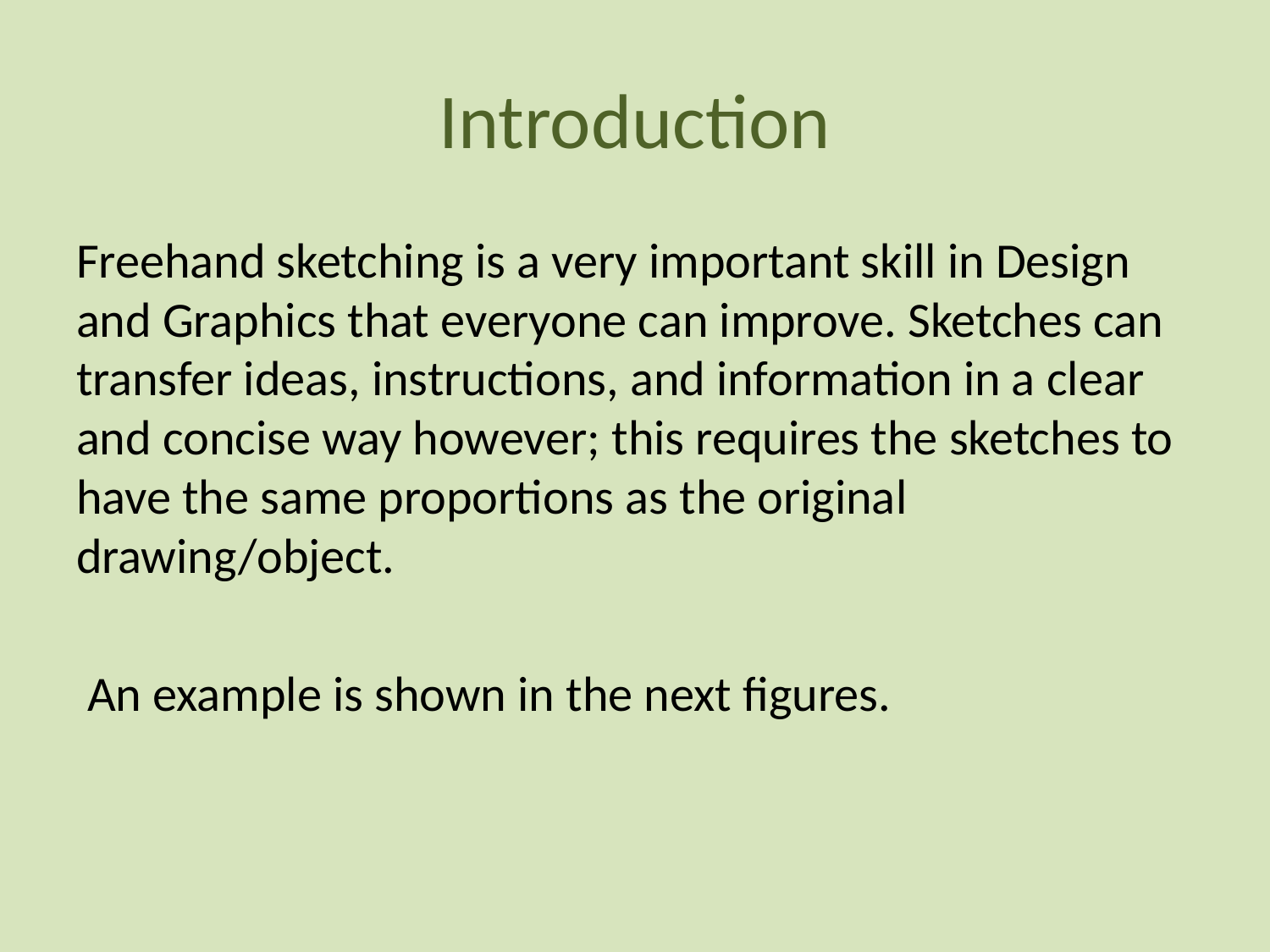

# Introduction
Freehand sketching is a very important skill in Design and Graphics that everyone can improve. Sketches can transfer ideas, instructions, and information in a clear and concise way however; this requires the sketches to have the same proportions as the original drawing/object.

 An example is shown in the next figures.